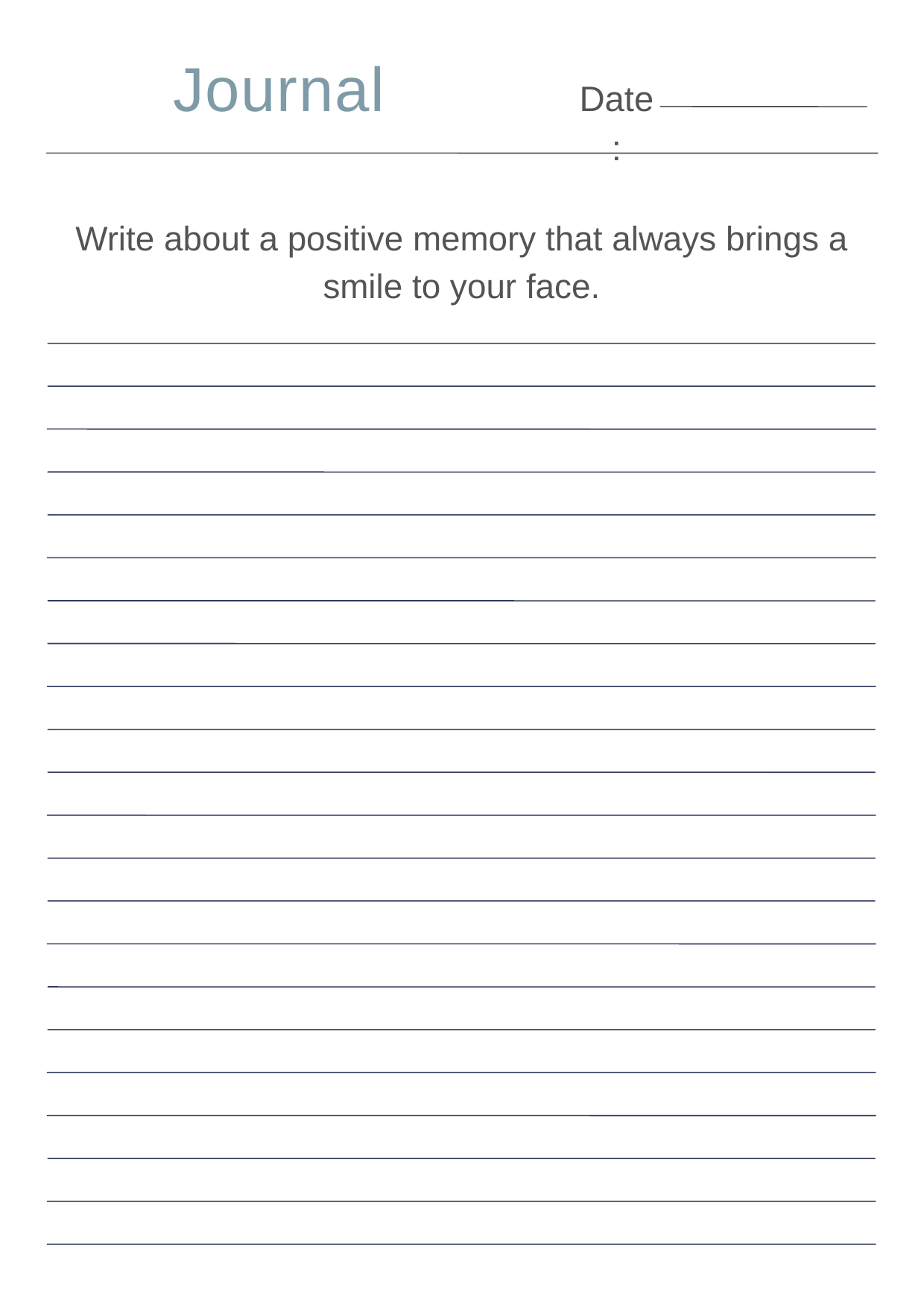

Journal
Date:

Write about a positive memory that always brings a smile to your face.